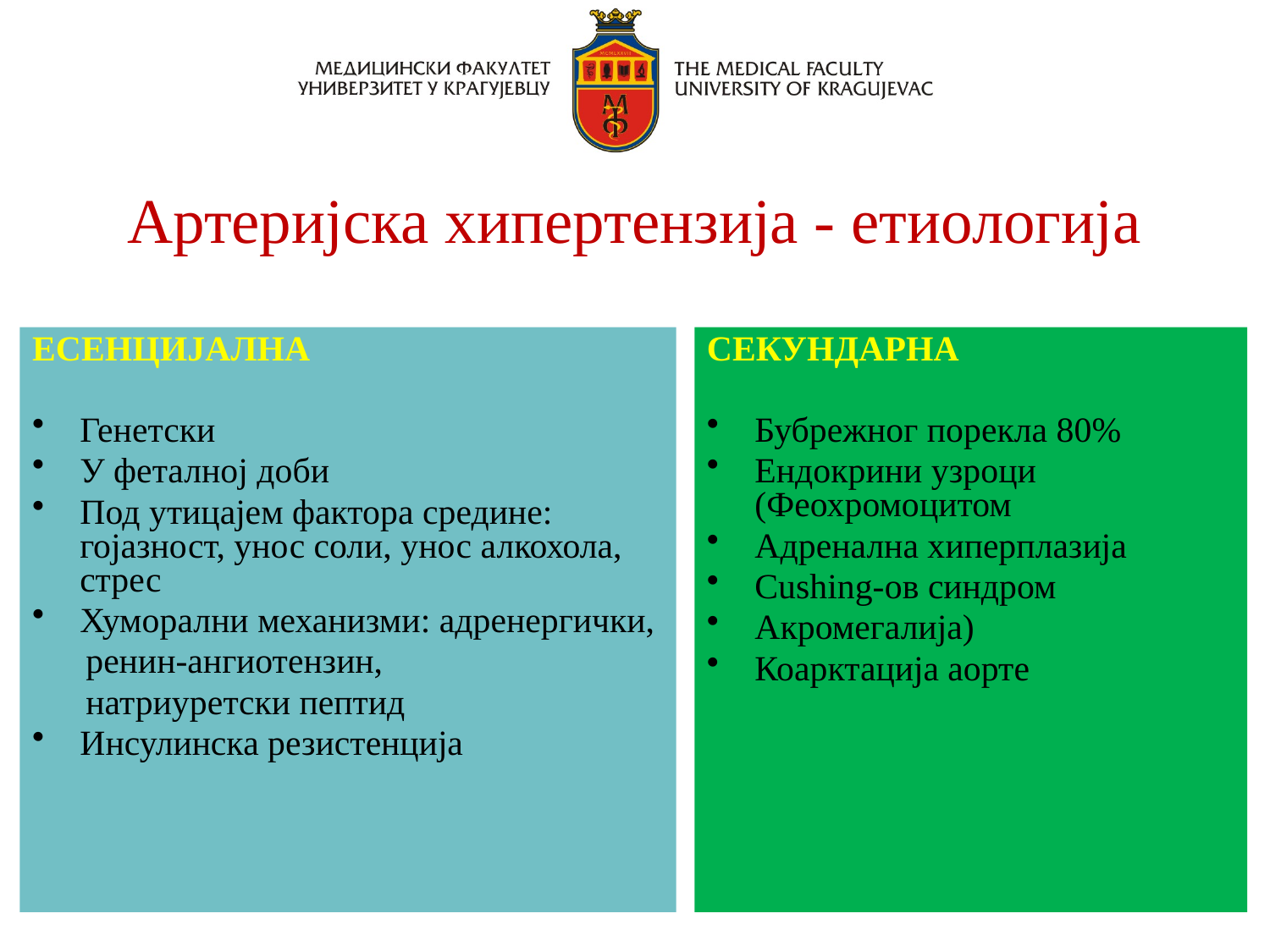

# Артеријска хипертензија - етиологија
ЕСЕНЦИЈАЛНА

Генетски
У феталној доби
Под утицајем фактора средине: гојазност, унос соли, унос алкохола, стрес
Хуморални механизми: адренергички,
      ренин-ангиотензин,
      натриуретски пептид
Инсулинска резистенција

СЕКУНДАРНА

Бубрежног порекла 80%
Ендокрини узроци (Феохромоцитом
Адренална хиперплазија
Cushing-ов синдром
Акромегалија)
Коарктација аорте